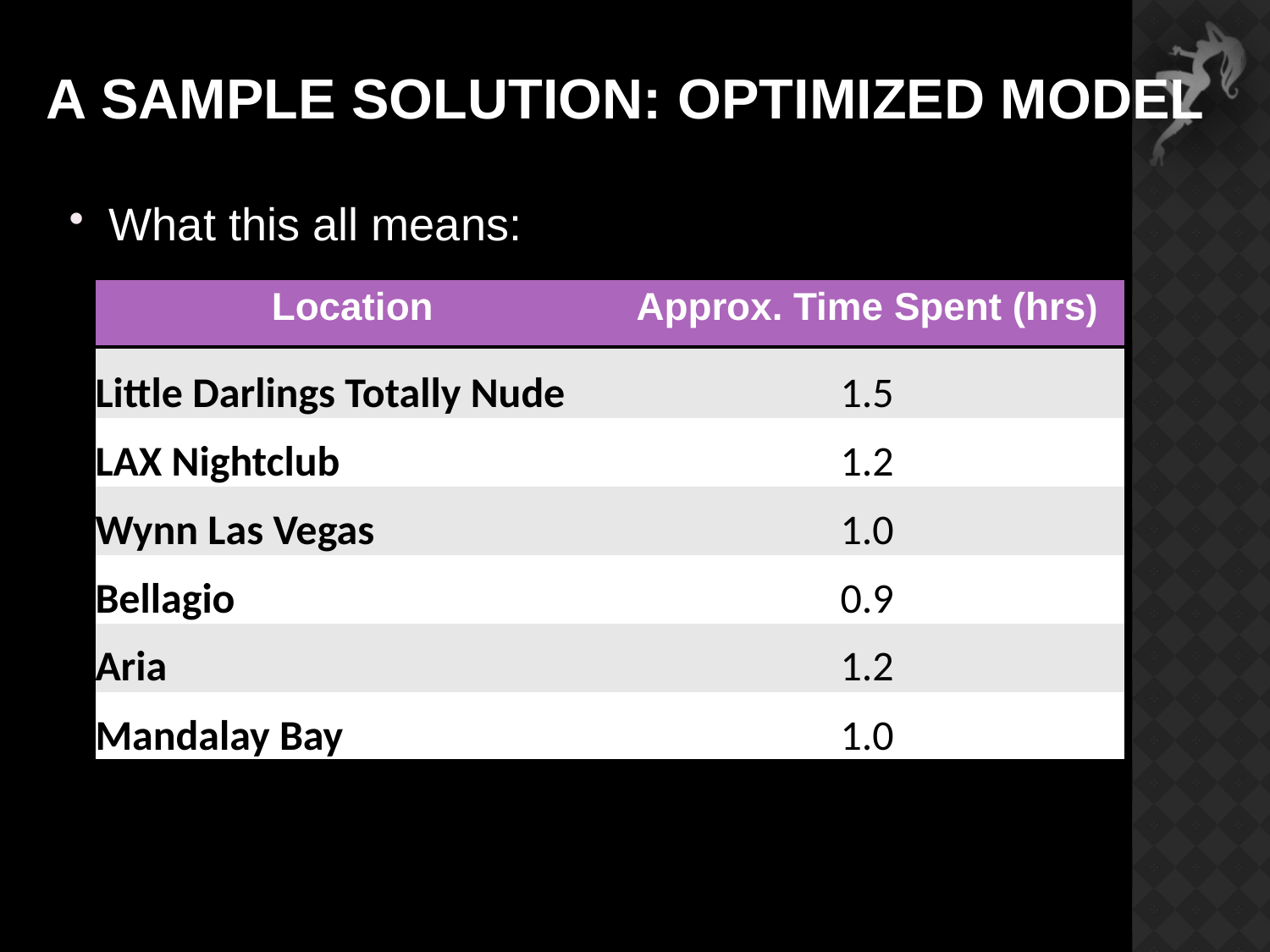

# A sample solution: Optimized Model
What this all means:

| Location | Approx. Time Spent (hrs) |
| --- | --- |
| Little Darlings Totally Nude | 1.5 |
| LAX Nightclub | 1.2 |
| Wynn Las Vegas | 1.0 |
| Bellagio | 0.9 |
| Aria | 1.2 |
| Mandalay Bay | 1.0 |